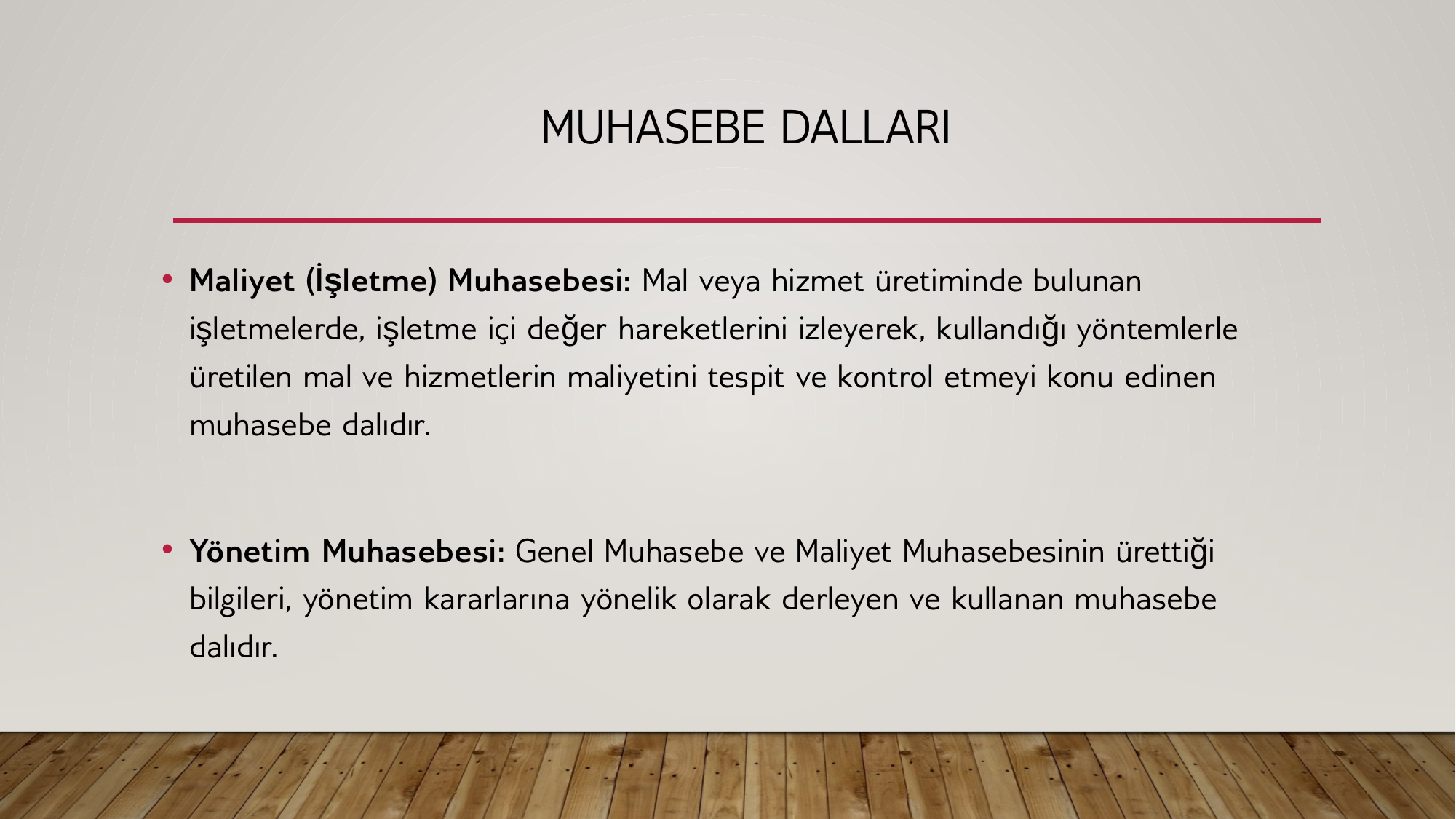

# MUHASEBE DALLARI
Maliyet (İşletme) Muhasebesi: Mal veya hizmet üretiminde bulunan işletmelerde, işletme içi değer hareketlerini izleyerek, kullandığı yöntemlerle üretilen mal ve hizmetlerin maliyetini tespit ve kontrol etmeyi konu edinen muhasebe dalıdır.

Yönetim Muhasebesi: Genel Muhasebe ve Maliyet Muhasebesinin ürettiği bilgileri, yönetim kararlarına yönelik olarak derleyen ve kullanan muhasebe dalıdır.